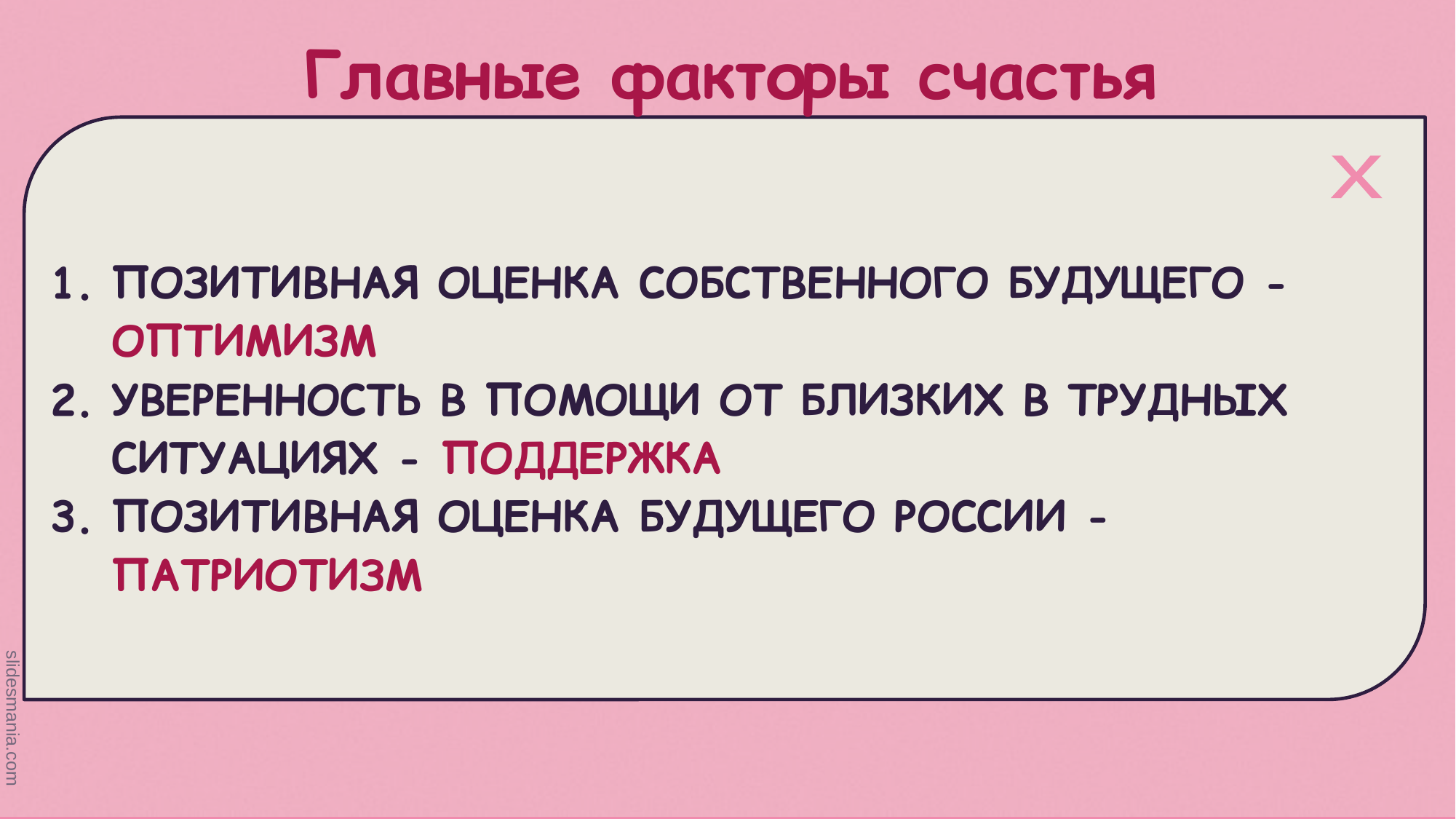

# Главные факторы счастья
ПОЗИТИВНАЯ ОЦЕНКА СОБСТВЕННОГО БУДУЩЕГО -      ОПТИМИЗМ
УВЕРЕННОСТЬ В ПОМОЩИ ОТ БЛИЗКИХ В ТРУДНЫХ СИТУАЦИЯХ - ПОДДЕРЖКА
ПОЗИТИВНАЯ ОЦЕНКА БУДУЩЕГО РОССИИ - ПАТРИОТИЗМ